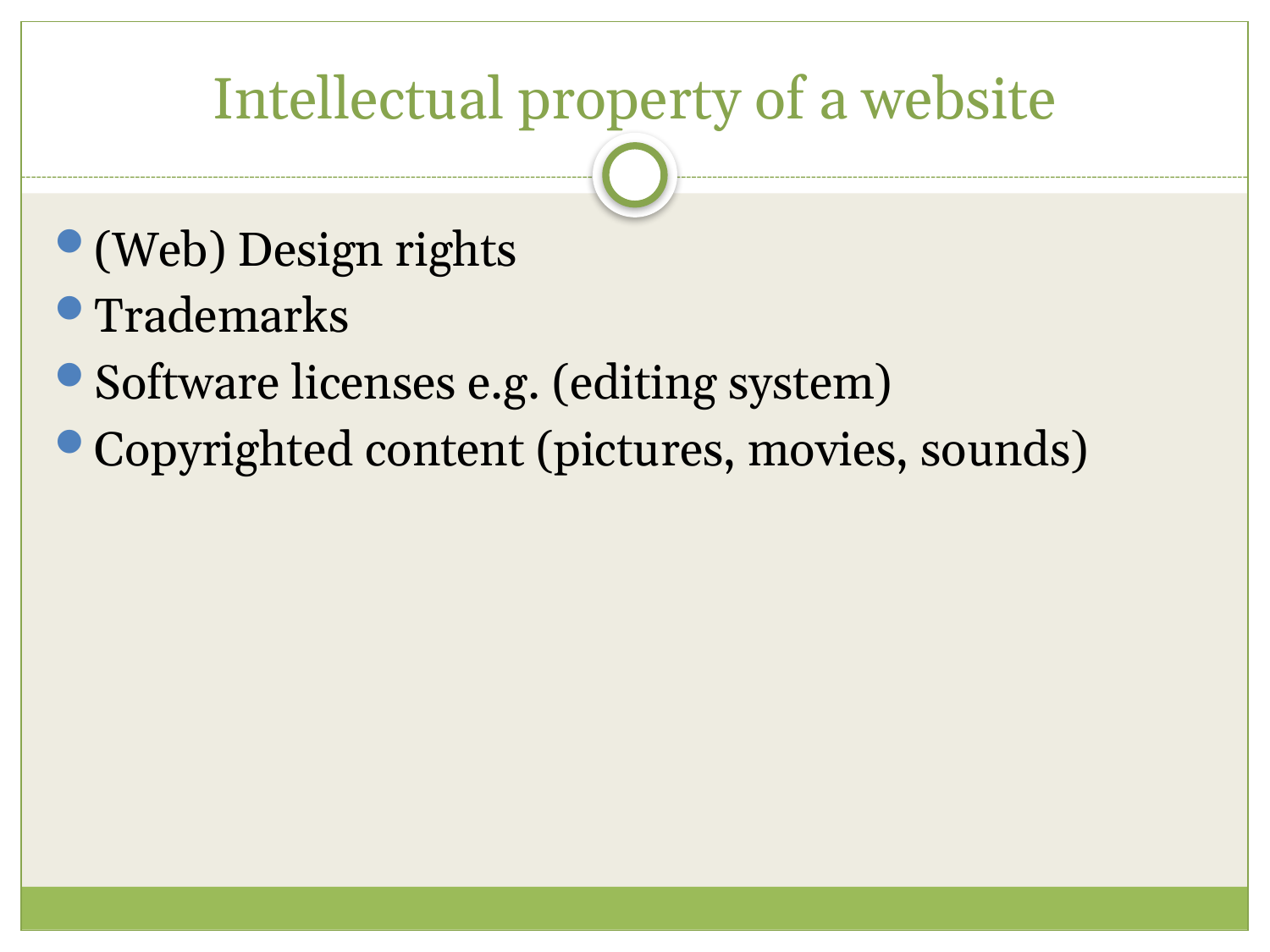

# Intellectual property of a website
(Web) Design rights
Trademarks
Software licenses e.g. (editing system)
Copyrighted content (pictures, movies, sounds)